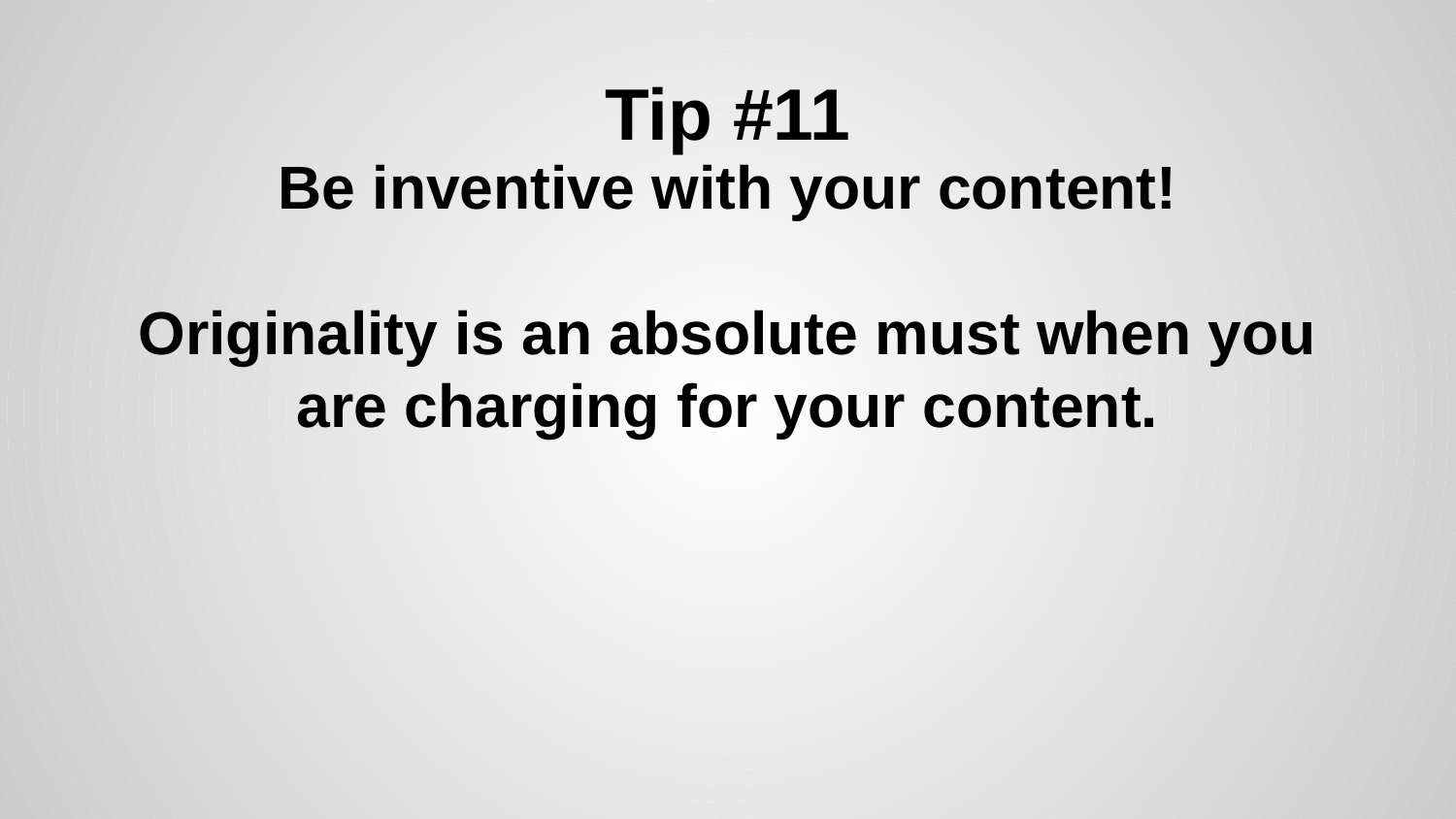

# Tip #11

Be inventive with your content!

Originality is an absolute must when you are charging for your content.